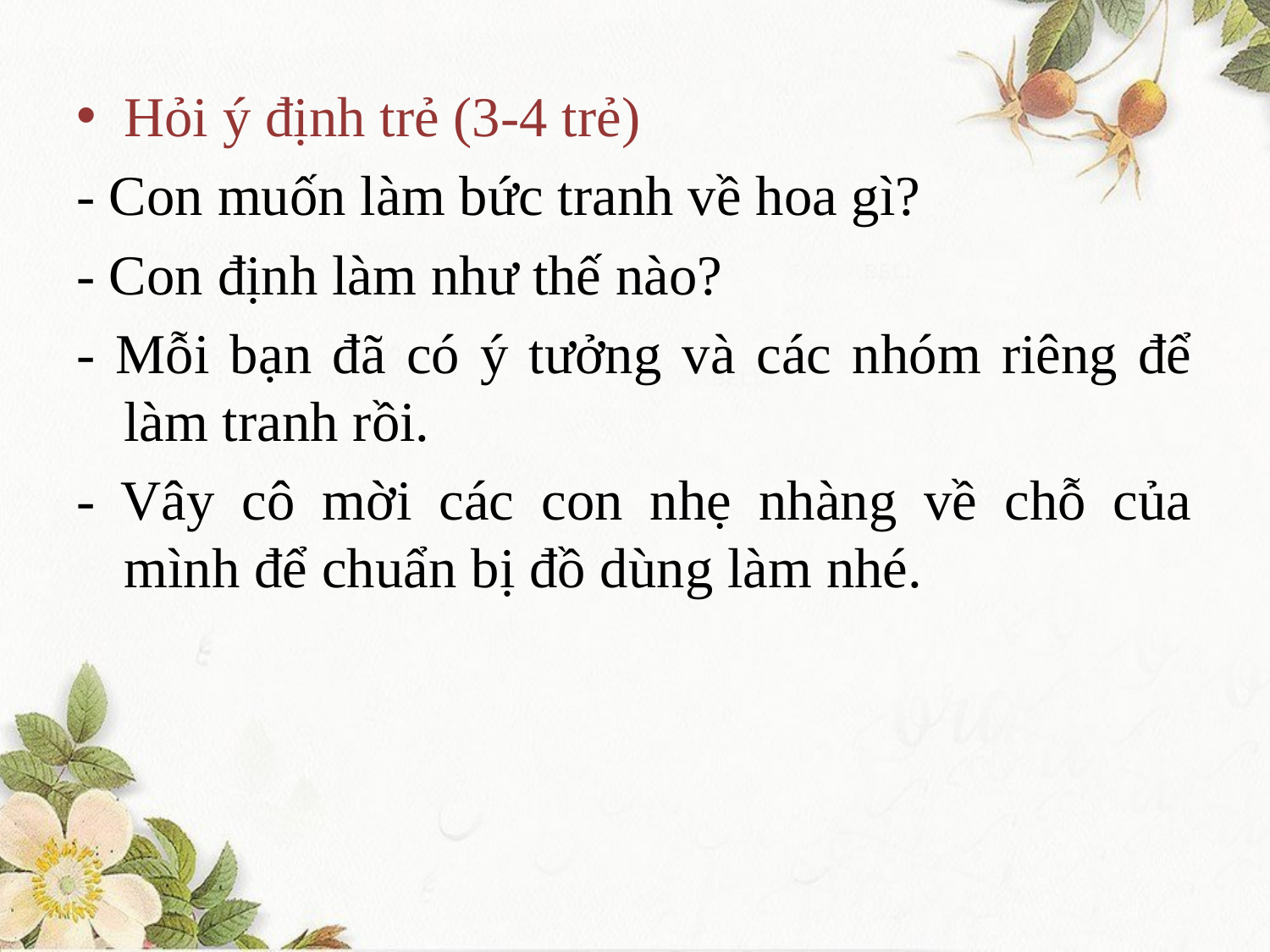

Hỏi ý định trẻ (3-4 trẻ)
- Con muốn làm bức tranh về hoa gì?
- Con định làm như thế nào?
- Mỗi bạn đã có ý tưởng và các nhóm riêng để làm tranh rồi.
- Vây cô mời các con nhẹ nhàng về chỗ của mình để chuẩn bị đồ dùng làm nhé.